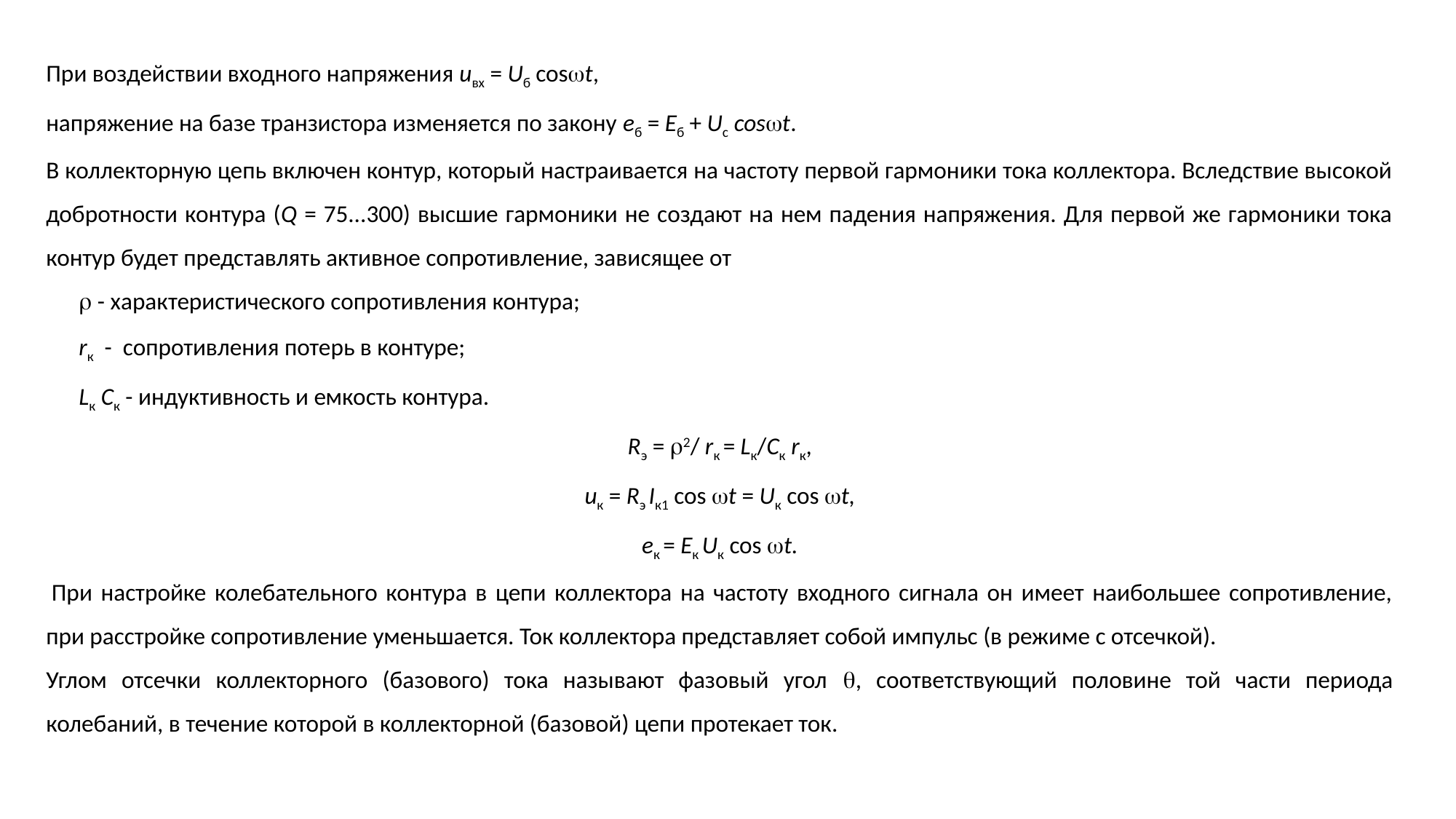

При воздействии входного напряжения uвх = Uб cosωt,
напряжение на базе транзистора изменяется по закону еб = Еб + Uс cosωt.
В коллекторную цепь включен контур, который настраивается на частоту первой гармоники тока коллектора. Вследствие высокой добротности контура (Q = 75...300) высшие гармоники не создают на нем падения напряжения. Для первой же гармоники тока контур будет представлять активное сопротивление, зависящее от
      ρ - характеристического сопротивления контура;
      rк  -  сопротивления потерь в контуре;
      Lк Cк - индуктивность и емкость контура.
Rэ = ρ2/ rк = Lк/Cк rк,
uк = Rэ Iк1 cos ωt = Uк cos ωt,
eк = Eк Uк cos ωt.
 При настройке колебательного контура в цепи коллектора на частоту входного сигнала он имеет наибольшее сопротивление, при расстройке сопротивление уменьшается. Ток коллектора представляет собой импульс (в режиме с отсечкой).
Углом отсечки коллекторного (базового) тока называют фазовый угол θ, соответствующий половине той части периода колебаний, в течение которой в коллекторной (базовой) цепи протекает ток.